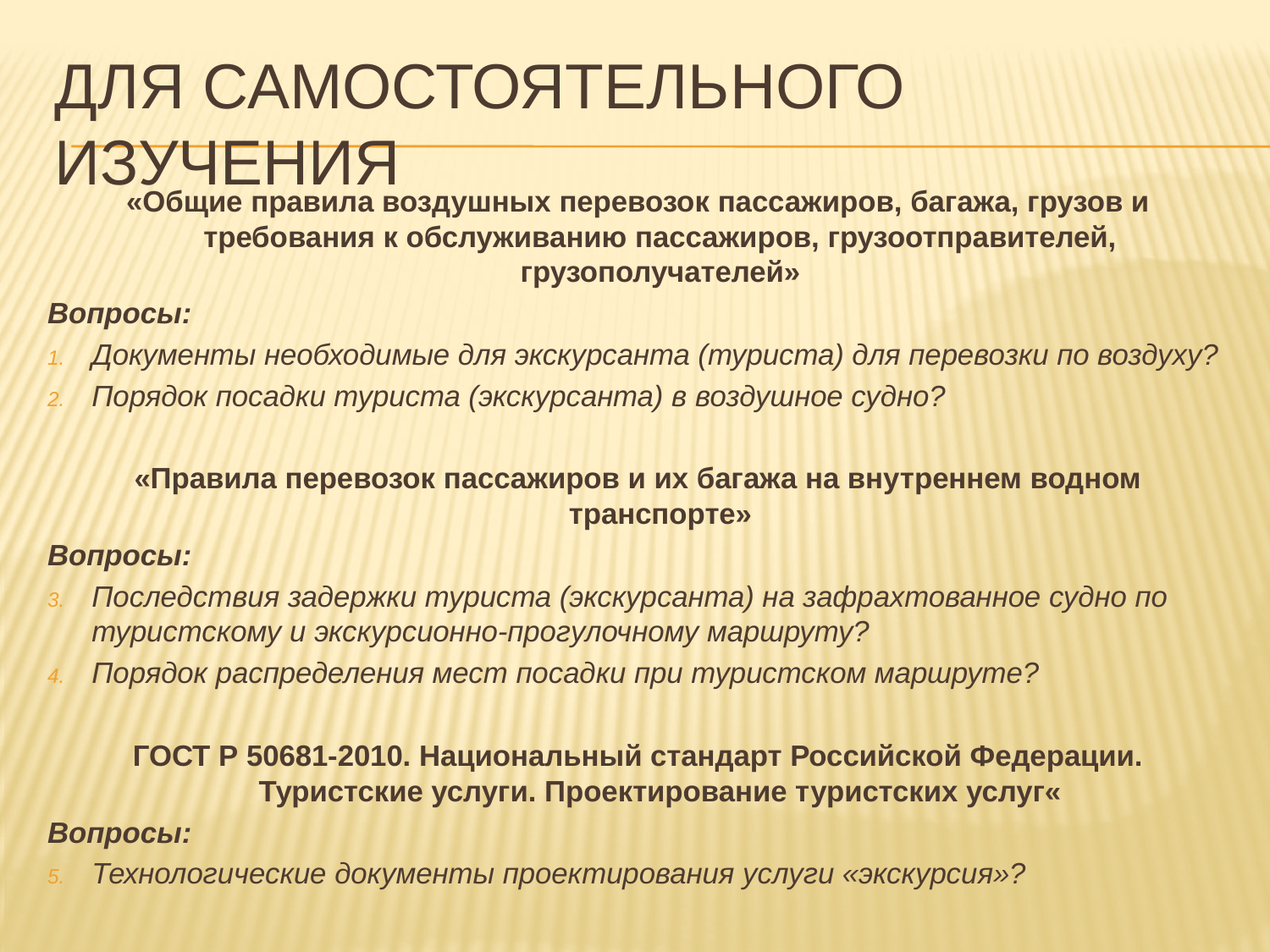

# Для самостоятельного изучения
«Общие правила воздушных перевозок пассажиров, багажа, грузов и требования к обслуживанию пассажиров, грузоотправителей, грузополучателей»
Вопросы:
Документы необходимые для экскурсанта (туриста) для перевозки по воздуху?
Порядок посадки туриста (экскурсанта) в воздушное судно?

«Правила перевозок пассажиров и их багажа на внутреннем водном транспорте»
Вопросы:
Последствия задержки туриста (экскурсанта) на зафрахтованное судно по туристскому и экскурсионно-прогулочному маршруту?
Порядок распределения мест посадки при туристском маршруте?

ГОСТ Р 50681-2010. Национальный стандарт Российской Федерации. Туристские услуги. Проектирование туристских услуг«
Вопросы:
Технологические документы проектирования услуги «экскурсия»?